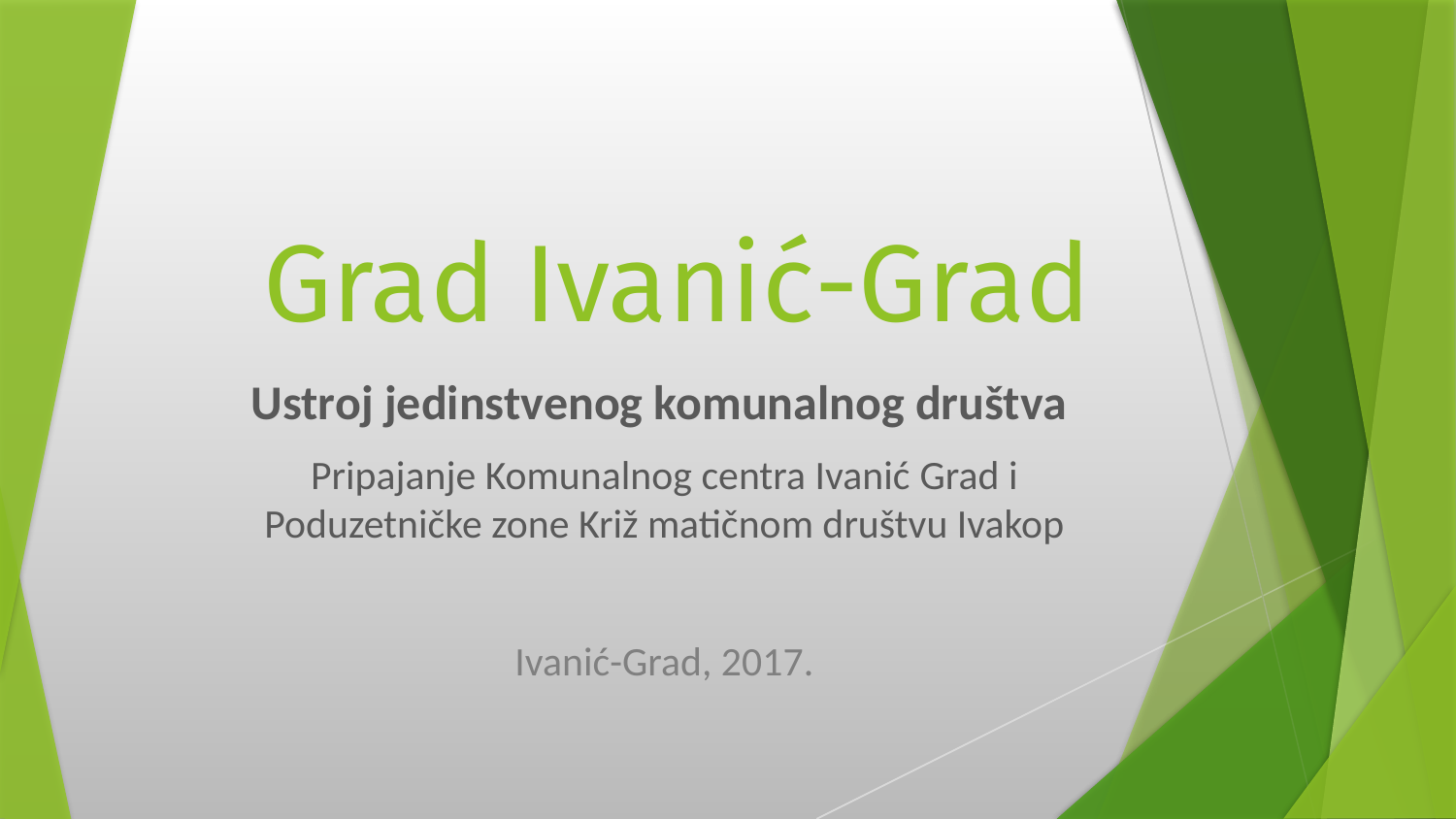

# Grad Ivanić-Grad
Ustroj jedinstvenog komunalnog društva
Pripajanje Komunalnog centra Ivanić Grad i Poduzetničke zone Križ matičnom društvu Ivakop

Ivanić-Grad, 2017.